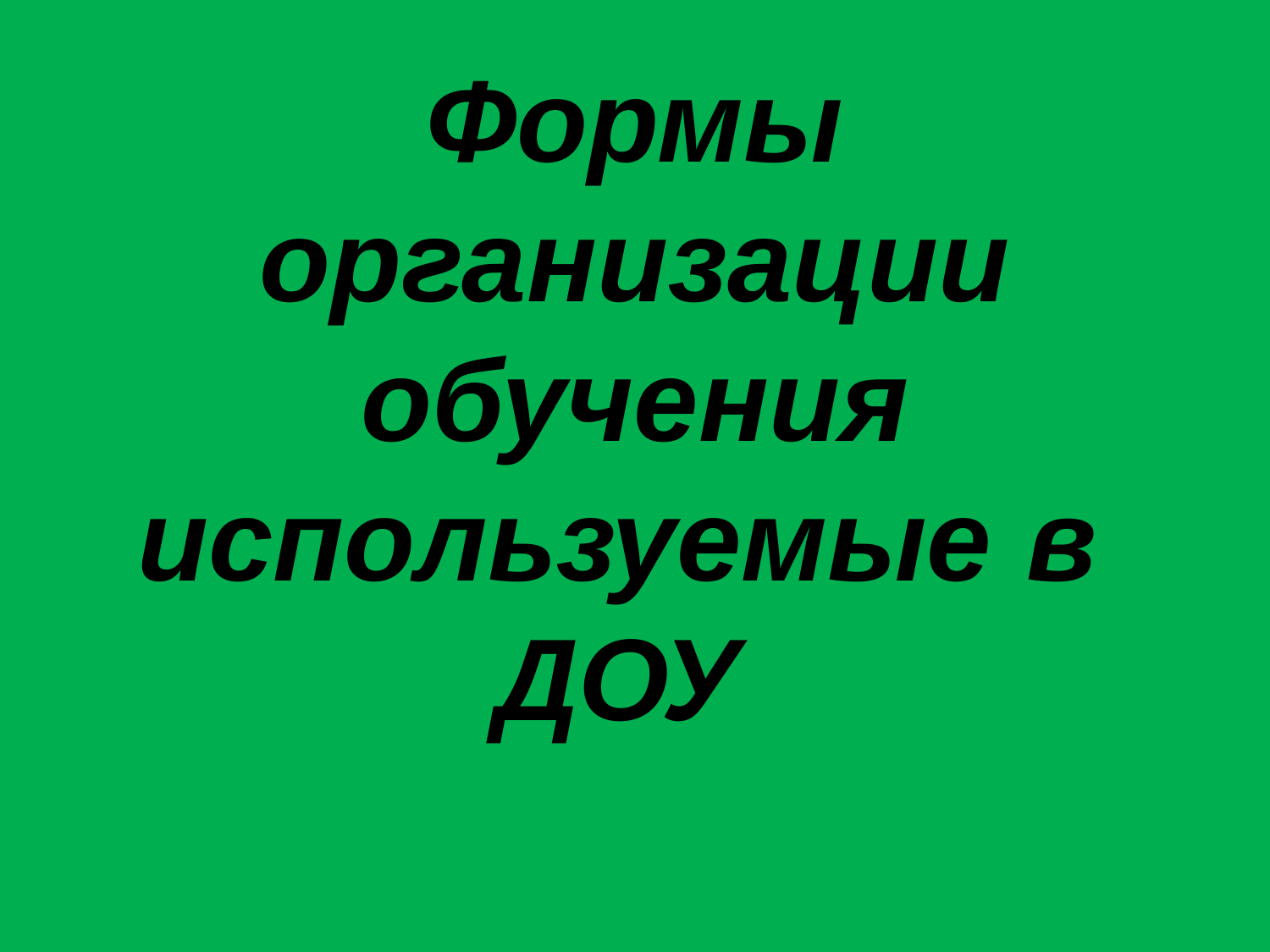

# Формы организации обучения используемые в  ДОУ